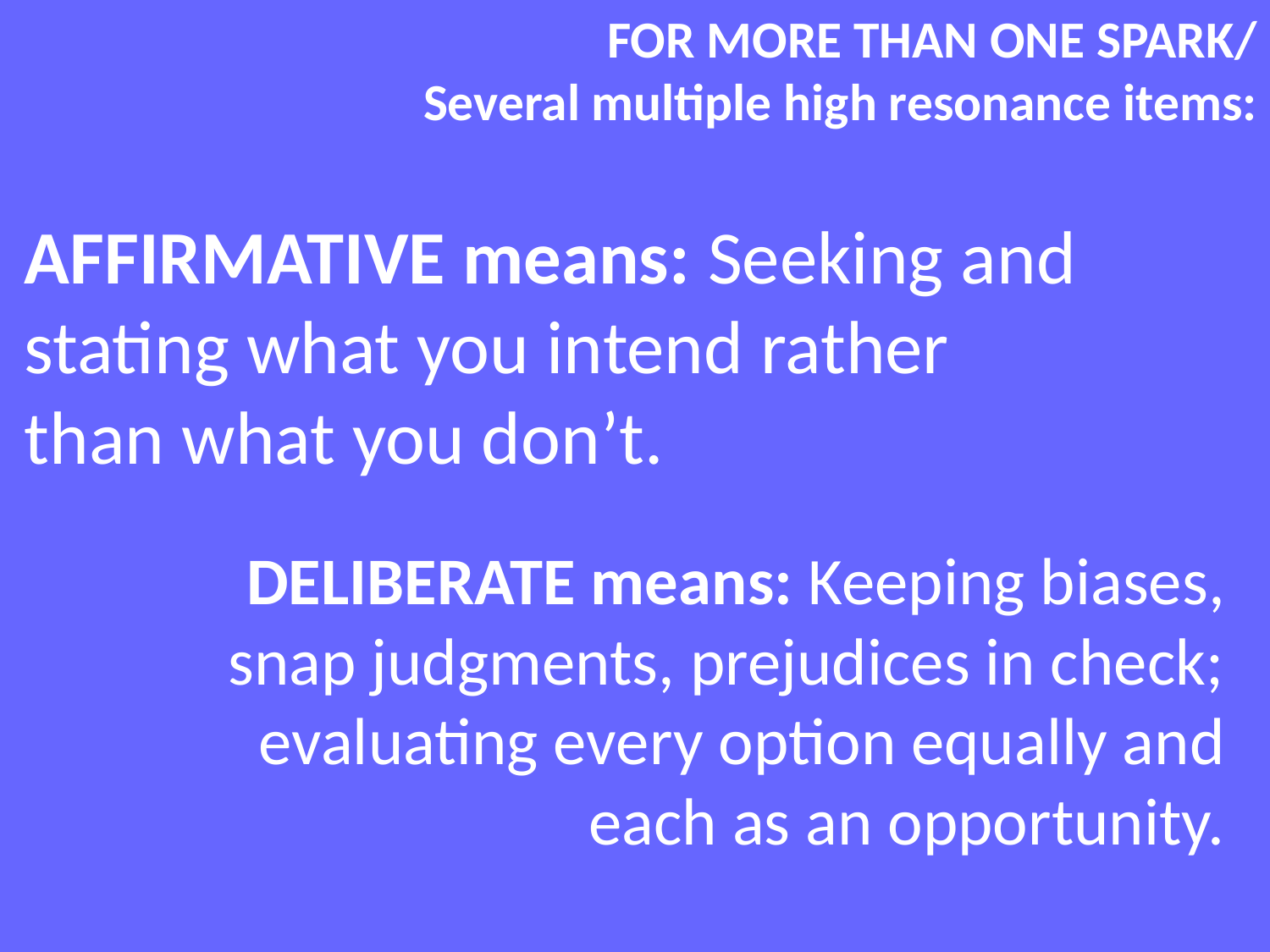

FOR MORE THAN ONE SPARK/
Several multiple high resonance items:
AFFIRMATIVE means: Seeking and stating what you intend rather than what you don’t.
DELIBERATE means: Keeping biases, snap judgments, prejudices in check; evaluating every option equally and each as an opportunity.